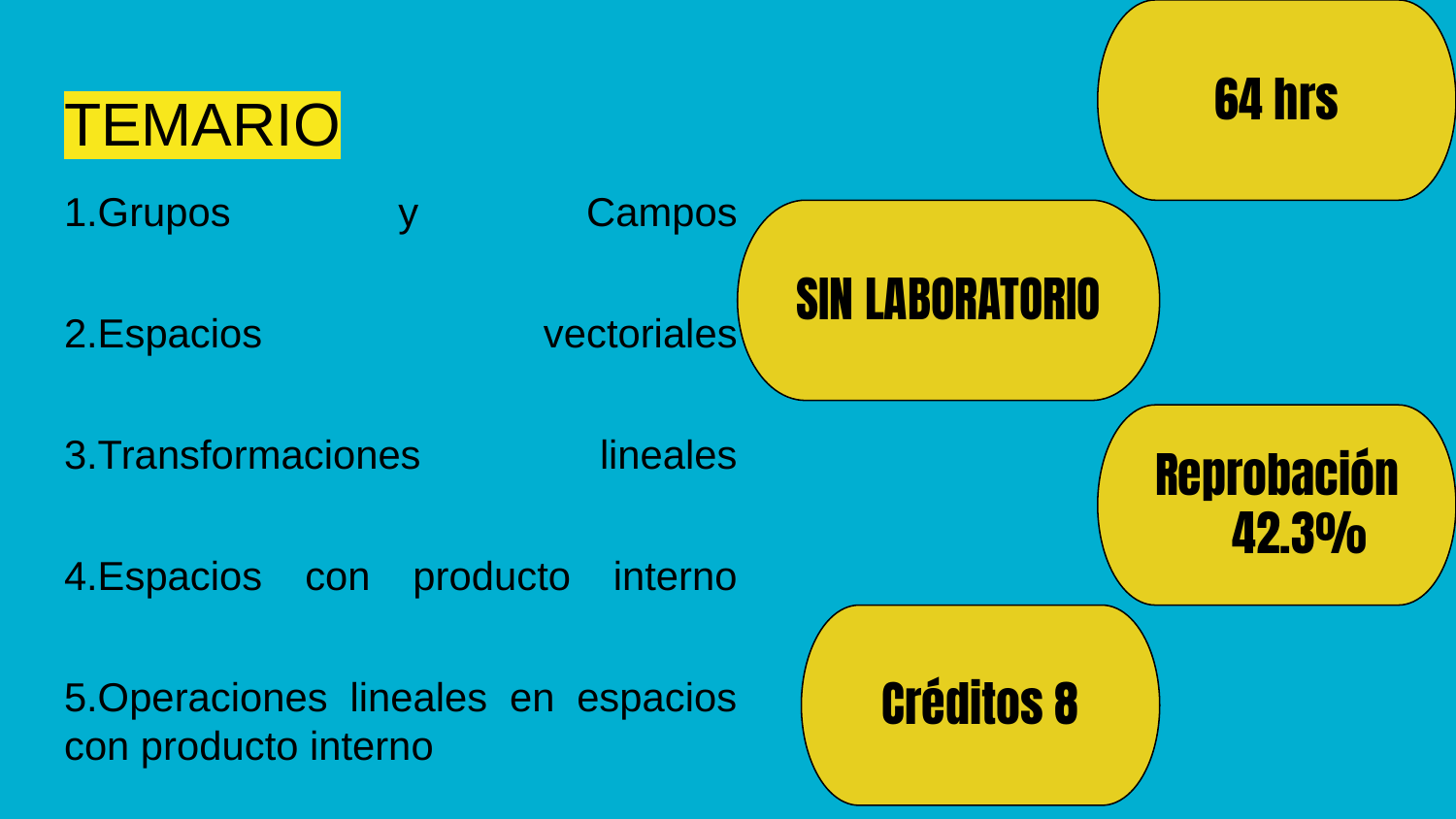

64 hrs
# TEMARIO
1.Grupos y Campos
2.Espacios vectoriales
3.Transformaciones lineales
4.Espacios con producto interno
5.Operaciones lineales en espacios con producto interno

SIN LABORATORIO
Reprobación
    42.3%
Créditos 8